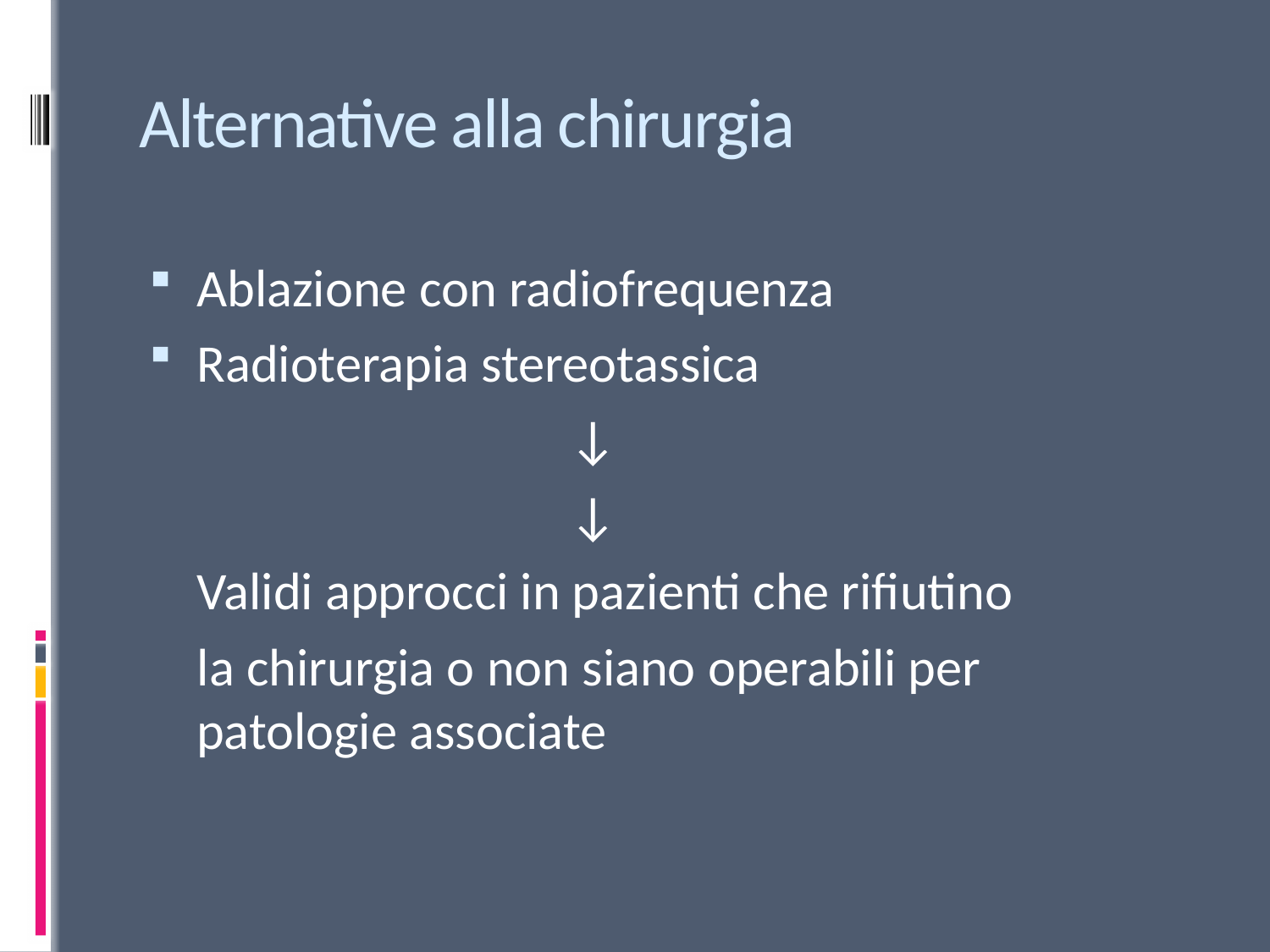

# Alternative alla chirurgia
Ablazione con radiofrequenza
Radioterapia stereotassica
                                   ↓
                                   ↓
    Validi approcci in pazienti che rifiutino
    la chirurgia o non siano operabili per patologie associate